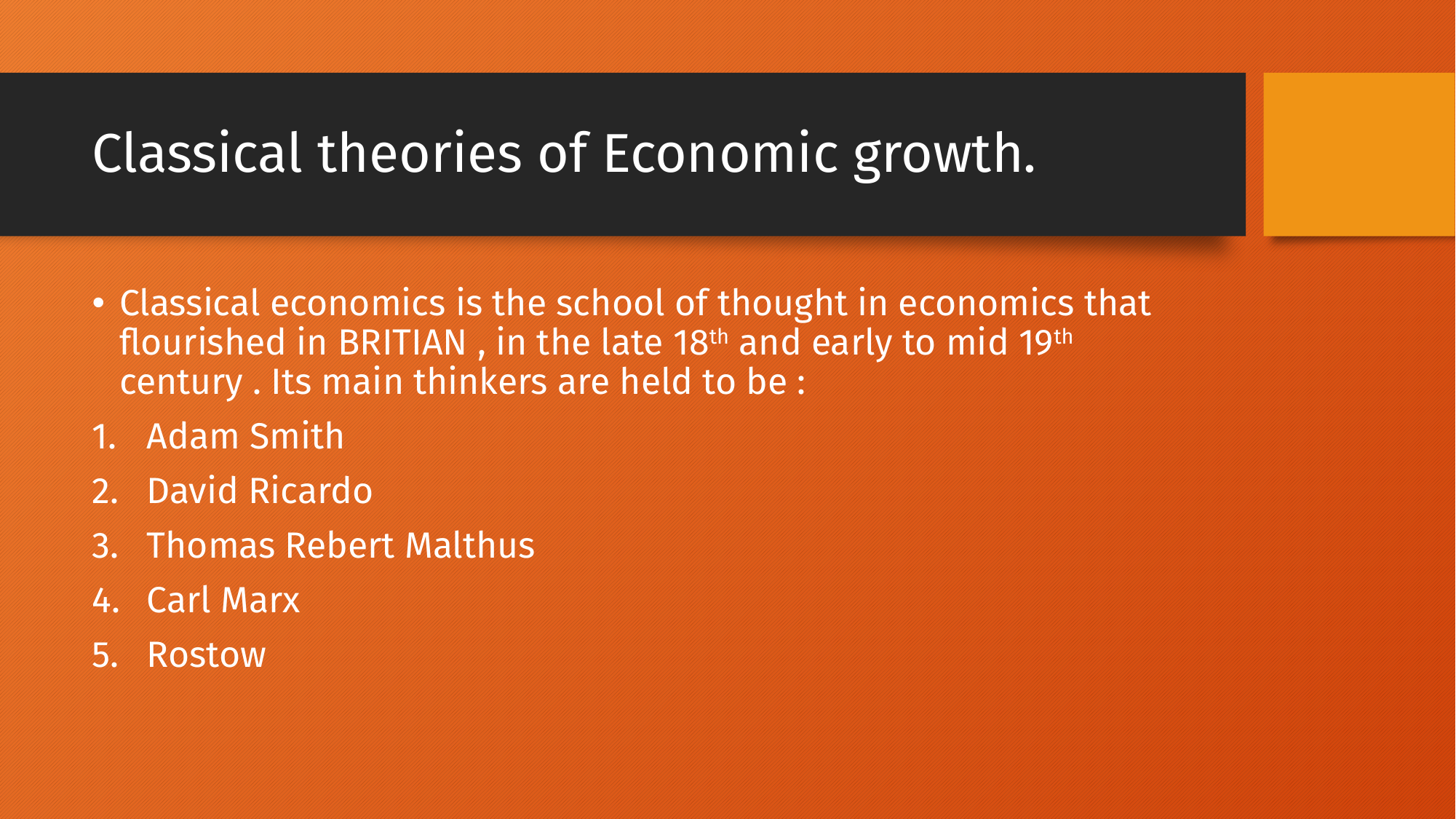

# Classical theories of Economic growth.
Classical economics is the school of thought in economics that flourished in BRITIAN , in the late 18th and early to mid 19th century . Its main thinkers are held to be :
Adam Smith
David Ricardo
Thomas Rebert Malthus
Carl Marx
Rostow